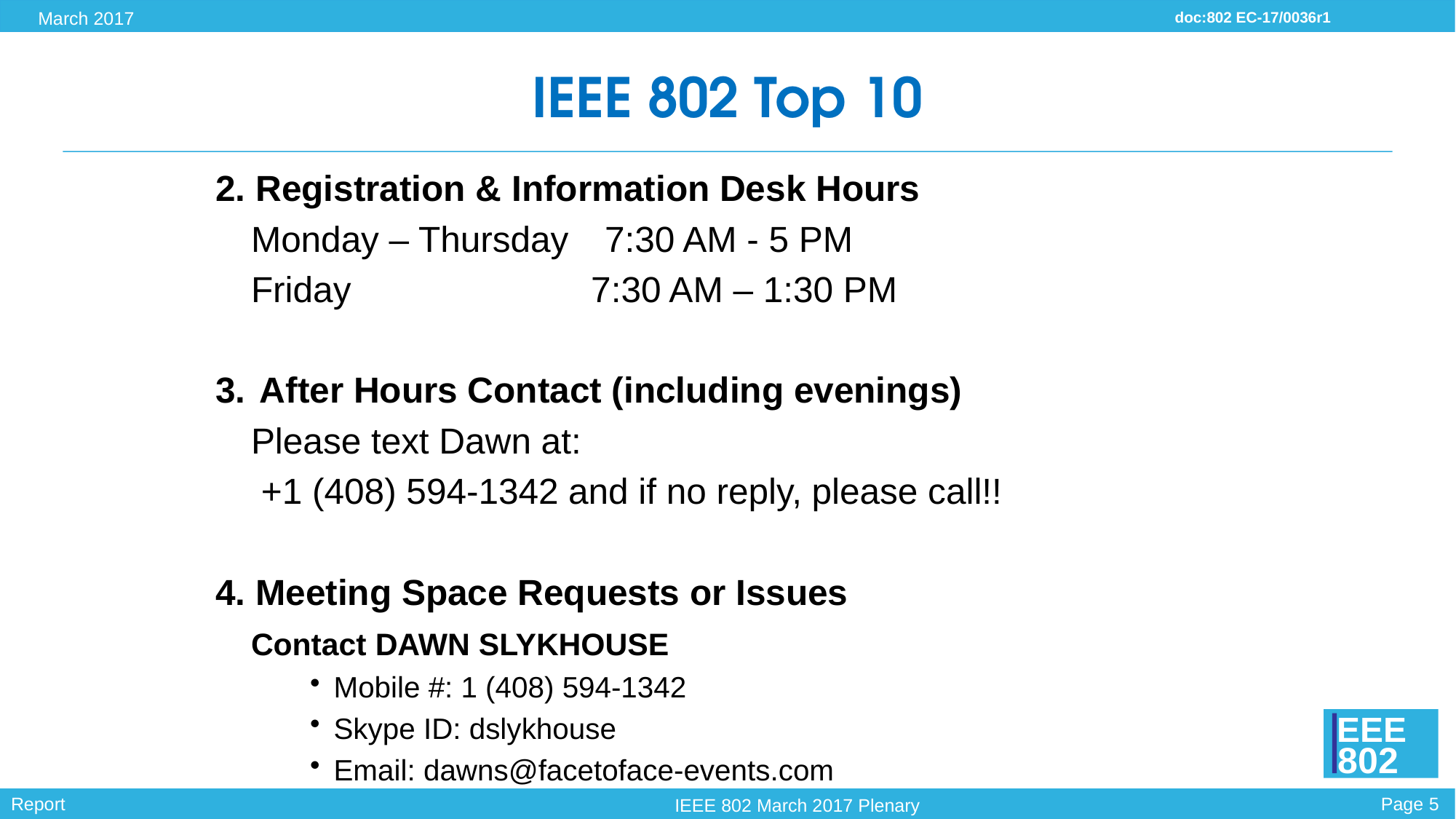

# IEEE 802 Top 10
2. Registration & Information Desk Hours
	Monday – Thursday 	7:30 AM - 5 PM
	Friday                        7:30 AM – 1:30 PM

3.	 After Hours Contact (including evenings)
	Please text Dawn at:
	 +1 (408) 594-1342 and if no reply, please call!!

4. Meeting Space Requests or Issues
	Contact DAWN SLYKHOUSE
Mobile #: 1 (408) 594-1342
Skype ID: dslykhouse
Email: dawns@facetoface-events.com